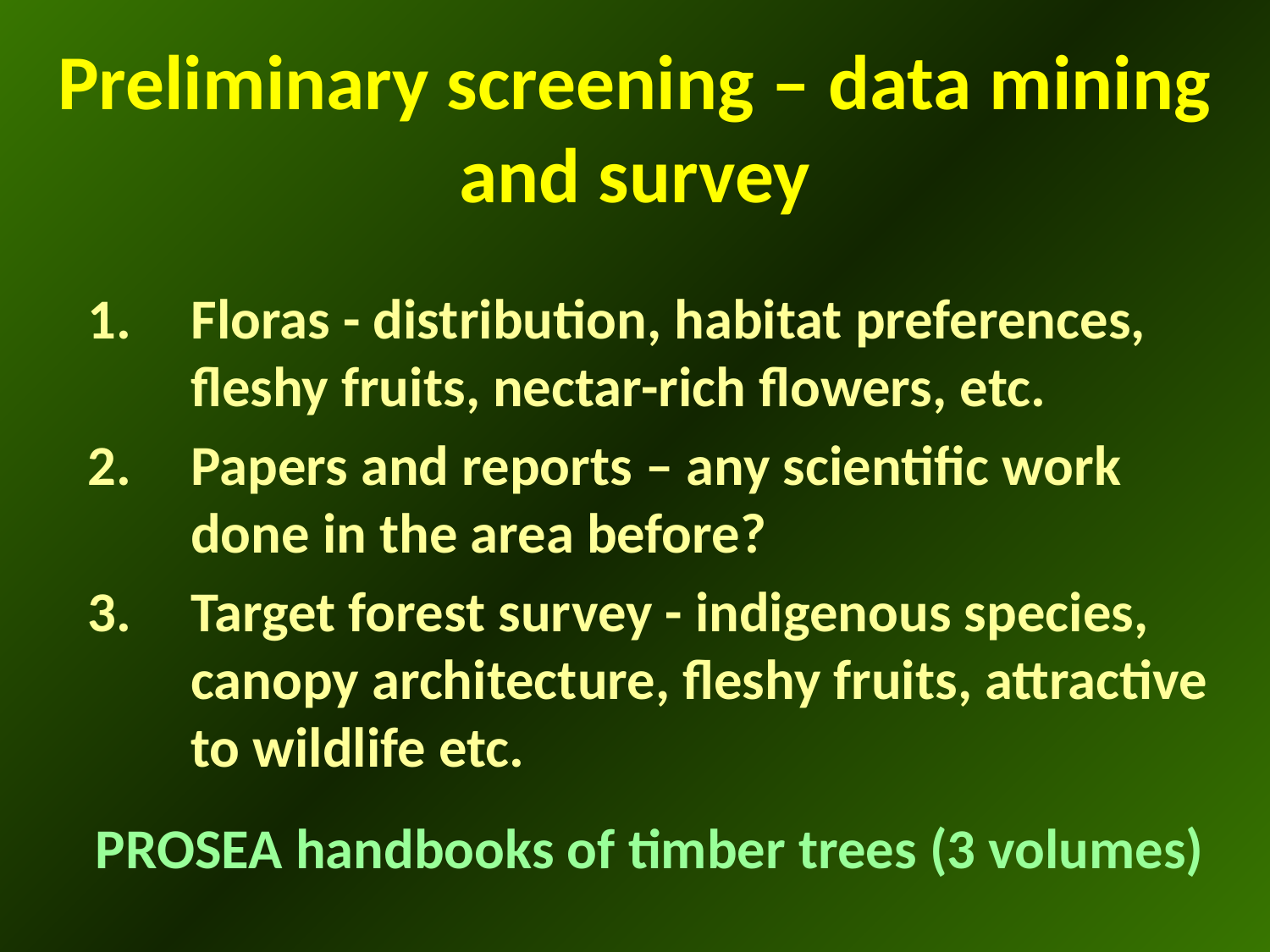

# Preliminary screening – data mining and survey
Floras - distribution, habitat preferences, fleshy fruits, nectar-rich flowers, etc.
Papers and reports – any scientific work done in the area before?
Target forest survey - indigenous species, canopy architecture, fleshy fruits, attractive to wildlife etc.

PROSEA handbooks of timber trees (3 volumes)